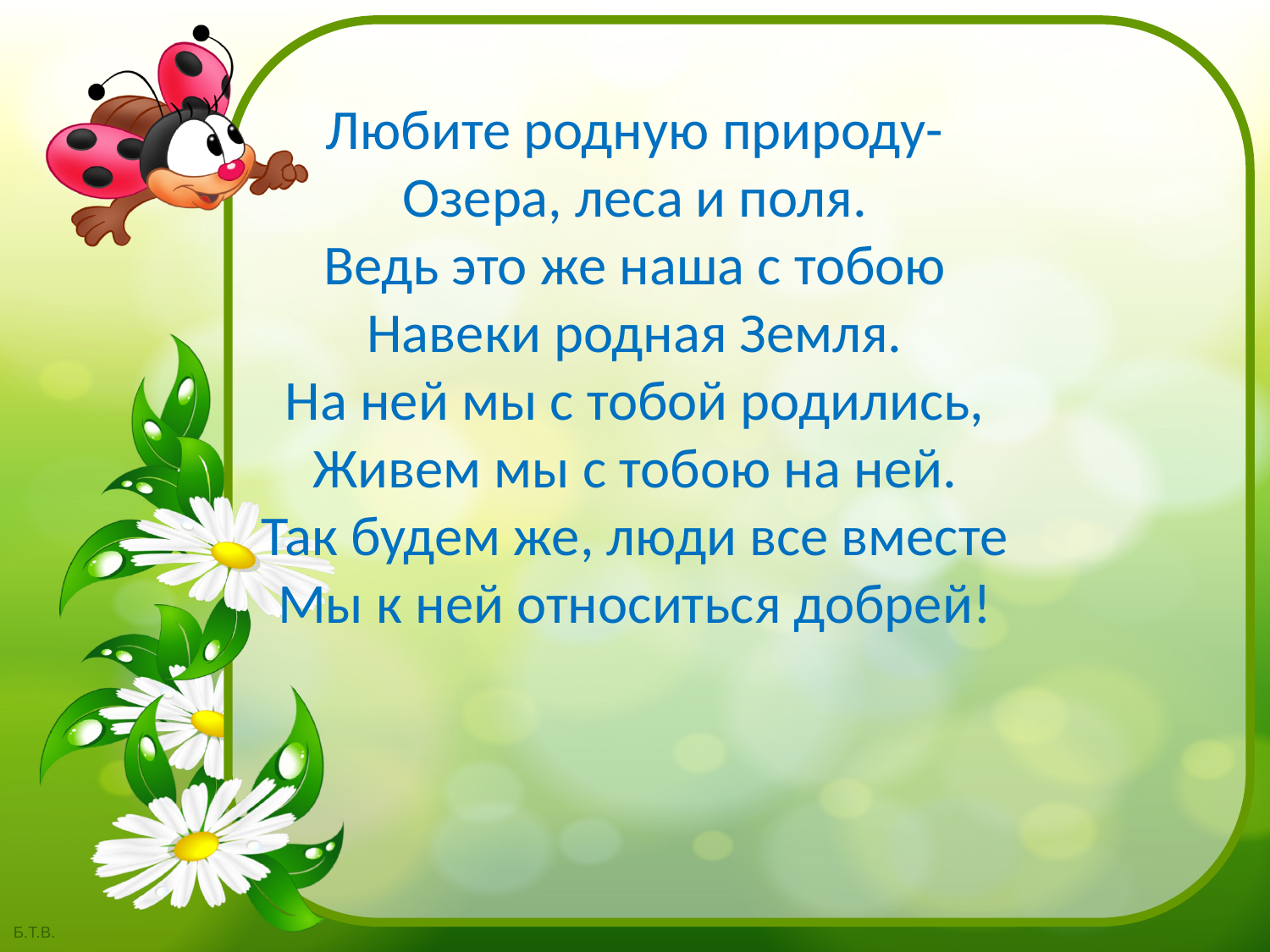

# Любите родную природу- Озера, леса и поля. Ведь это же наша с тобою Навеки родная Земля. На ней мы с тобой родились, Живем мы с тобою на ней. Так будем же, люди все вместе Мы к ней относиться добрей!